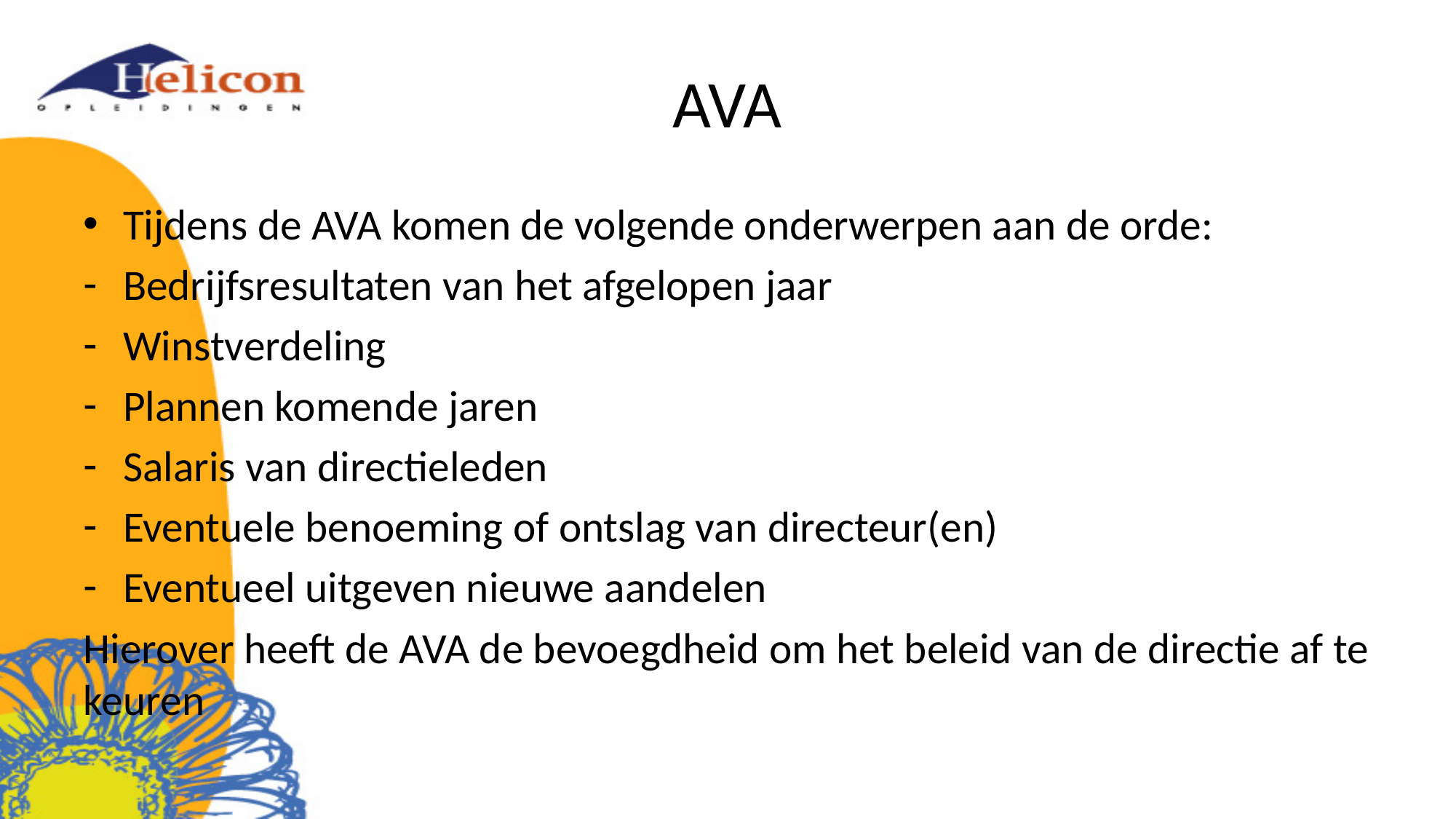

# AVA
Tijdens de AVA komen de volgende onderwerpen aan de orde:
Bedrijfsresultaten van het afgelopen jaar
Winstverdeling
Plannen komende jaren
Salaris van directieleden
Eventuele benoeming of ontslag van directeur(en)
Eventueel uitgeven nieuwe aandelen
Hierover heeft de AVA de bevoegdheid om het beleid van de directie af te keuren